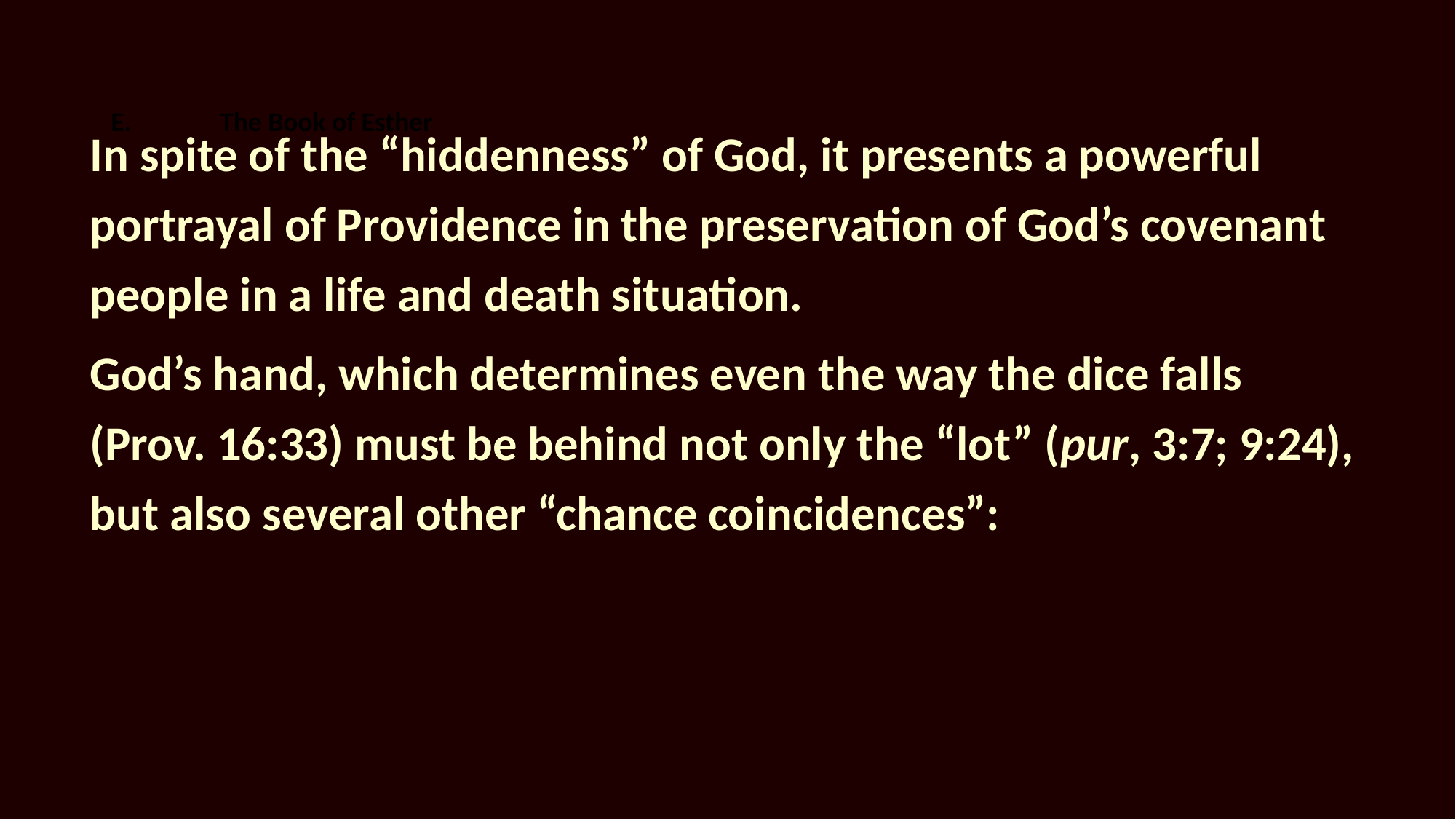

# E.	The Book of Esther
In spite of the “hiddenness” of God, it presents a powerful portrayal of Providence in the preservation of God’s covenant people in a life and death situation.
God’s hand, which determines even the way the dice falls (Prov. 16:33) must be behind not only the “lot” (pur, 3:7; 9:24), but also several other “chance coincidences”: